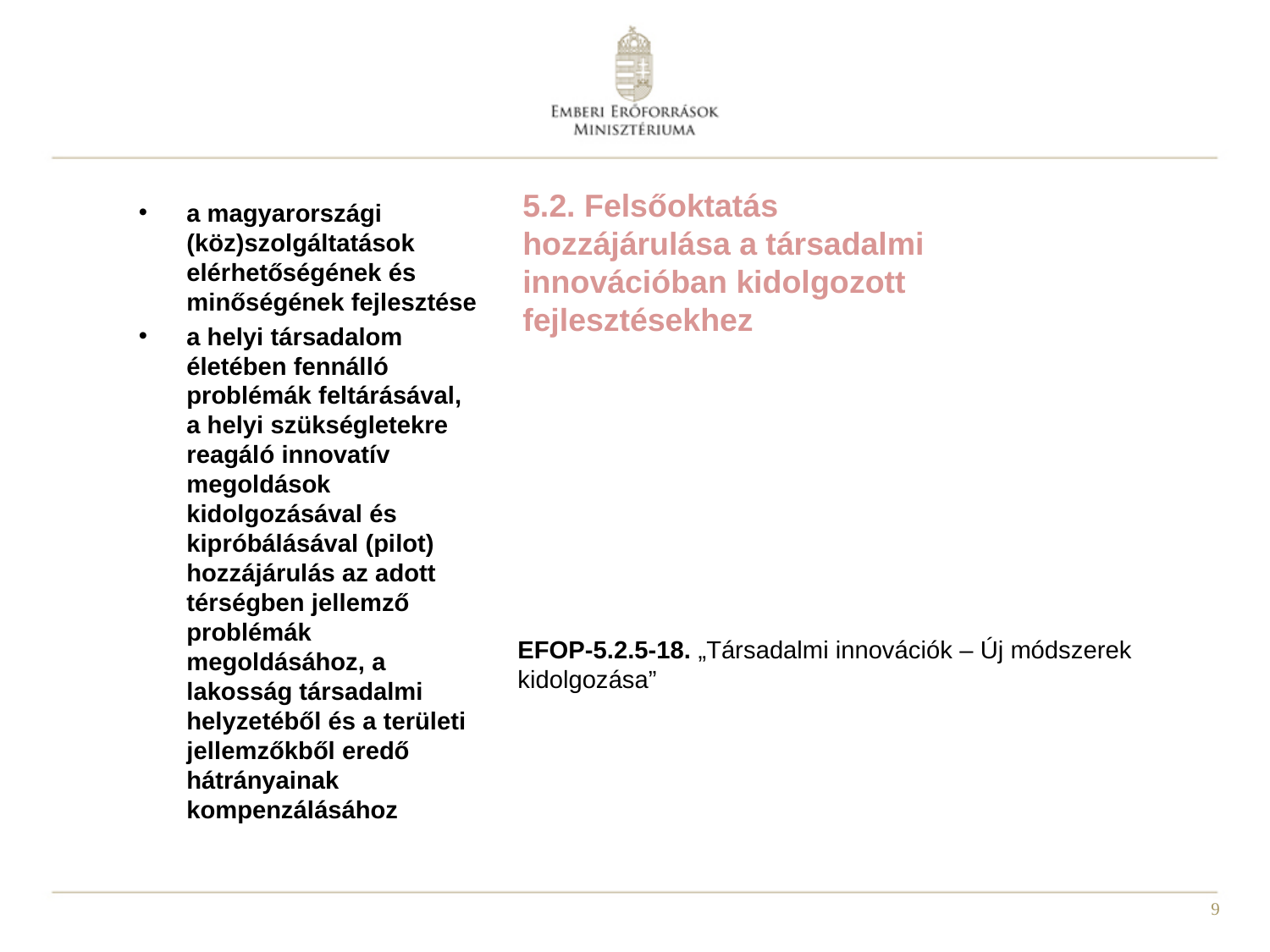

# 5.2. Felsőoktatás hozzájárulása a társadalmi innovációban kidolgozott fejlesztésekhez
a magyarországi (köz)szolgáltatások elérhetőségének és minőségének fejlesztése
a helyi társadalom életében fennálló problémák feltárásával, a helyi szükségletekre reagáló innovatív megoldások kidolgozásával és kipróbálásával (pilot) hozzájárulás az adott térségben jellemző problémák megoldásához, a lakosság társadalmi helyzetéből és a területi jellemzőkből eredő hátrányainak kompenzálásához

EFOP-5.2.5-18. „Társadalmi innovációk – Új módszerek kidolgozása”